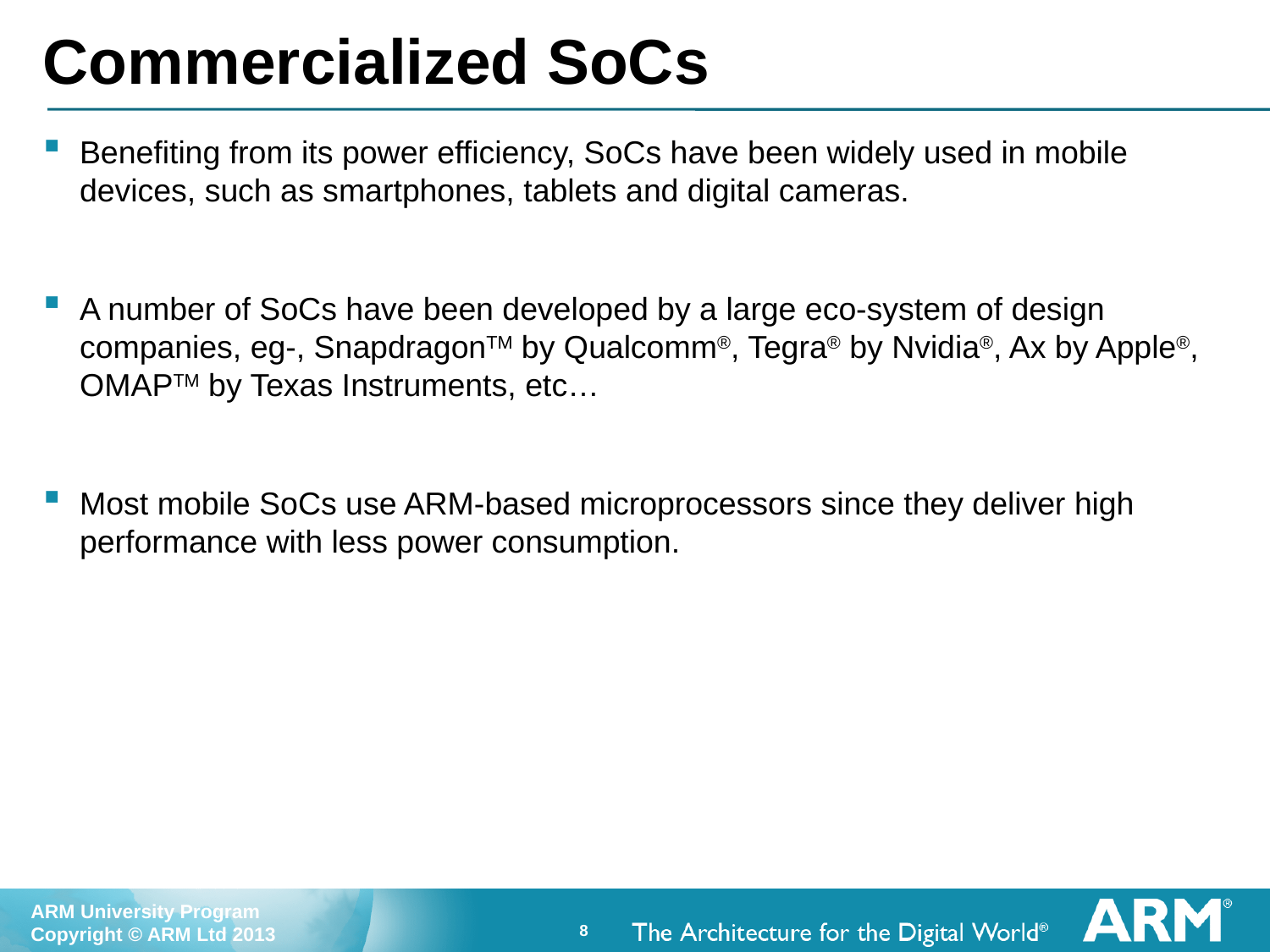

# Commercialized SoCs
Benefiting from its power efficiency, SoCs have been widely used in mobile devices, such as smartphones, tablets and digital cameras.

A number of SoCs have been developed by a large eco-system of design companies, eg-, SnapdragonTM by Qualcomm®, Tegra® by Nvidia®, Ax by Apple®, OMAPTM by Texas Instruments, etc…

Most mobile SoCs use ARM-based microprocessors since they deliver high performance with less power consumption.